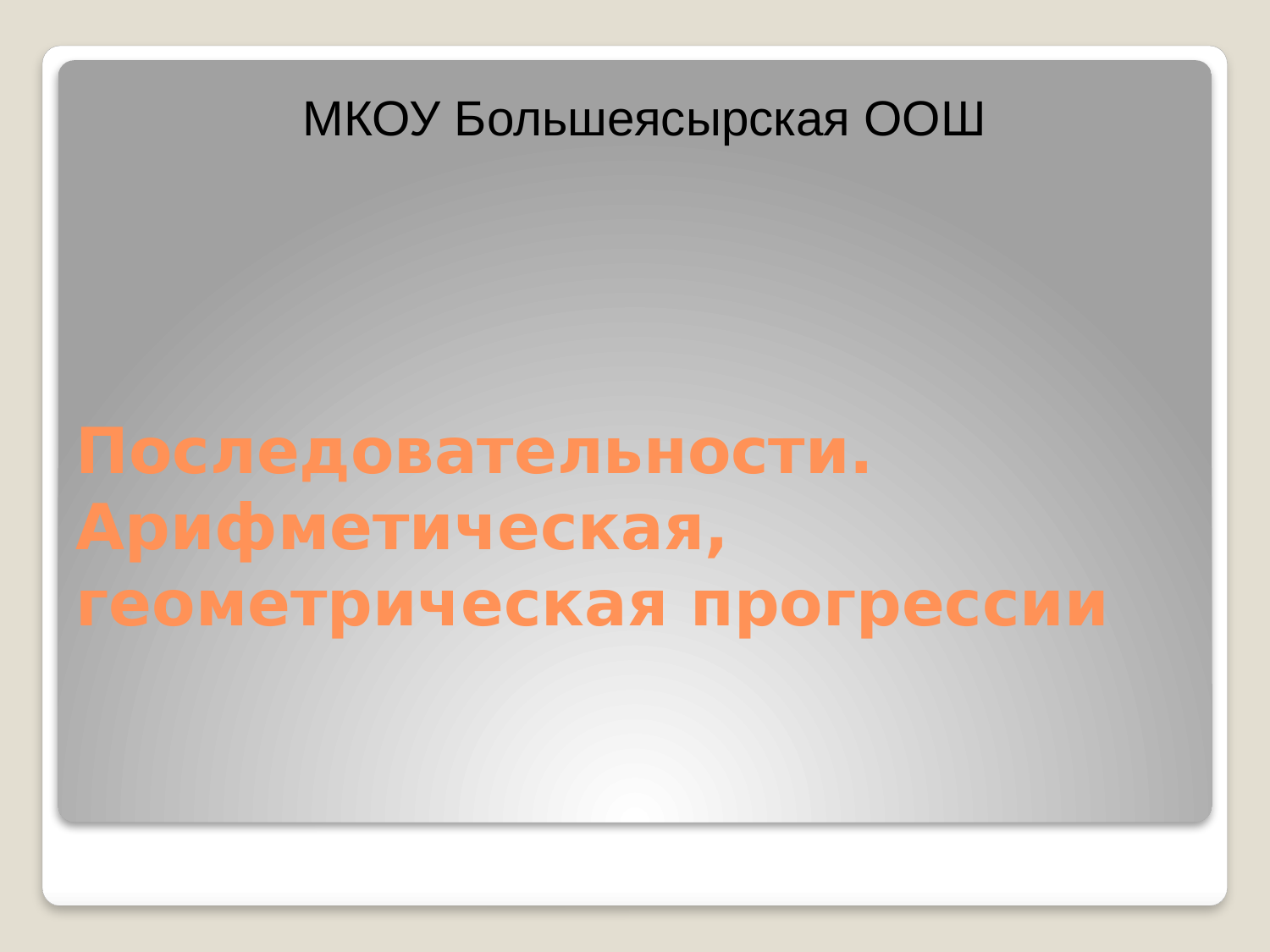

МКОУ Большеясырская ООШ

# Последовательности. Арифметическая, геометрическая прогрессии